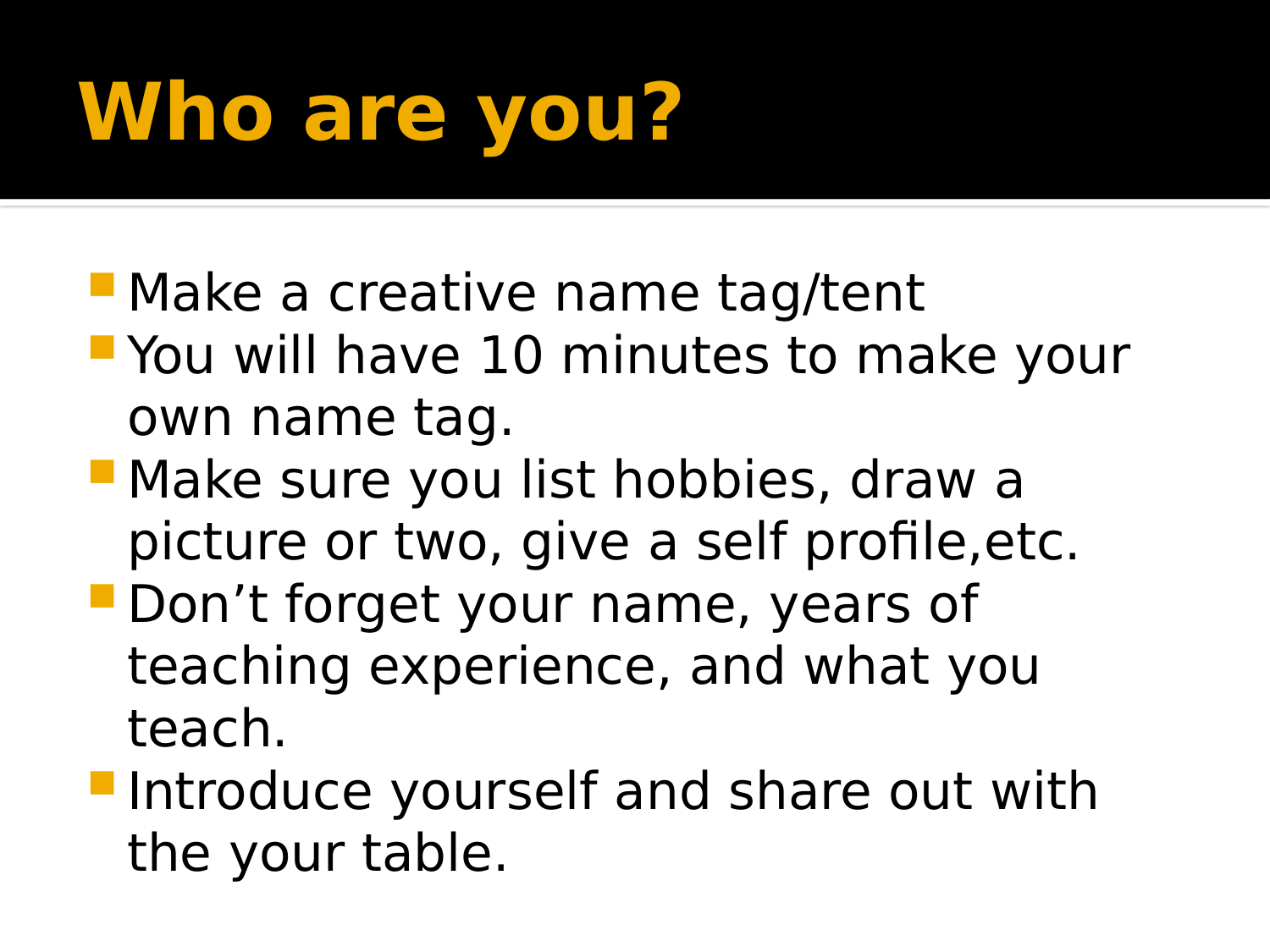

# Who are you?
Make a creative name tag/tent
You will have 10 minutes to make your own name tag.
Make sure you list hobbies, draw a picture or two, give a self profile,etc.
Don’t forget your name, years of teaching experience, and what you teach.
Introduce yourself and share out with the your table.